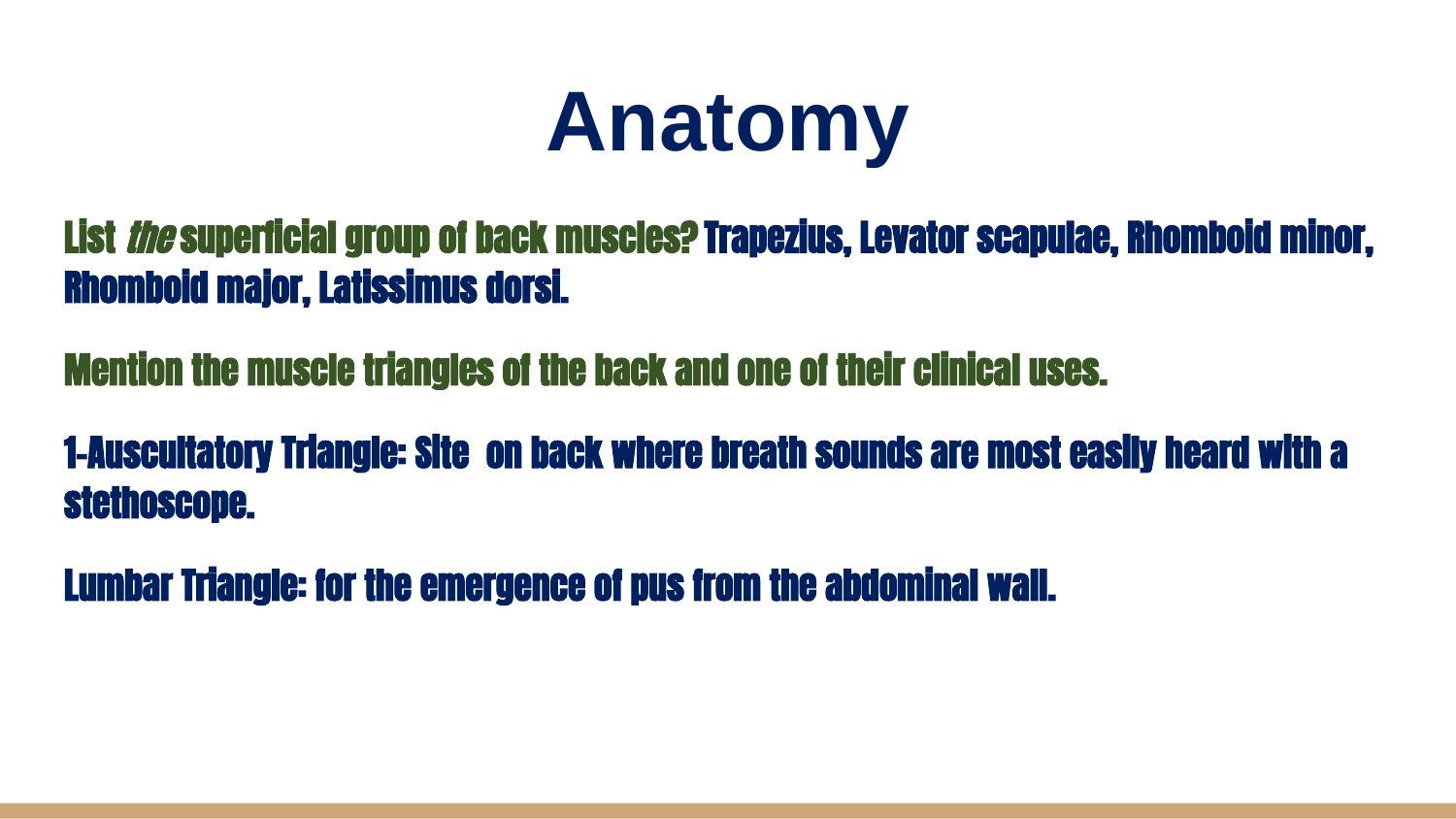

# Anatomy
List the superficial group of back muscles? Trapezius, Levator scapulae, Rhomboid minor, Rhomboid major, Latissimus dorsi.
Mention the muscle triangles of the back and one of their clinical uses.
1-Auscultatory Triangle: Site  on back where breath sounds are most easily heard with a stethoscope.
Lumbar Triangle: for the emergence of pus from the abdominal wall.